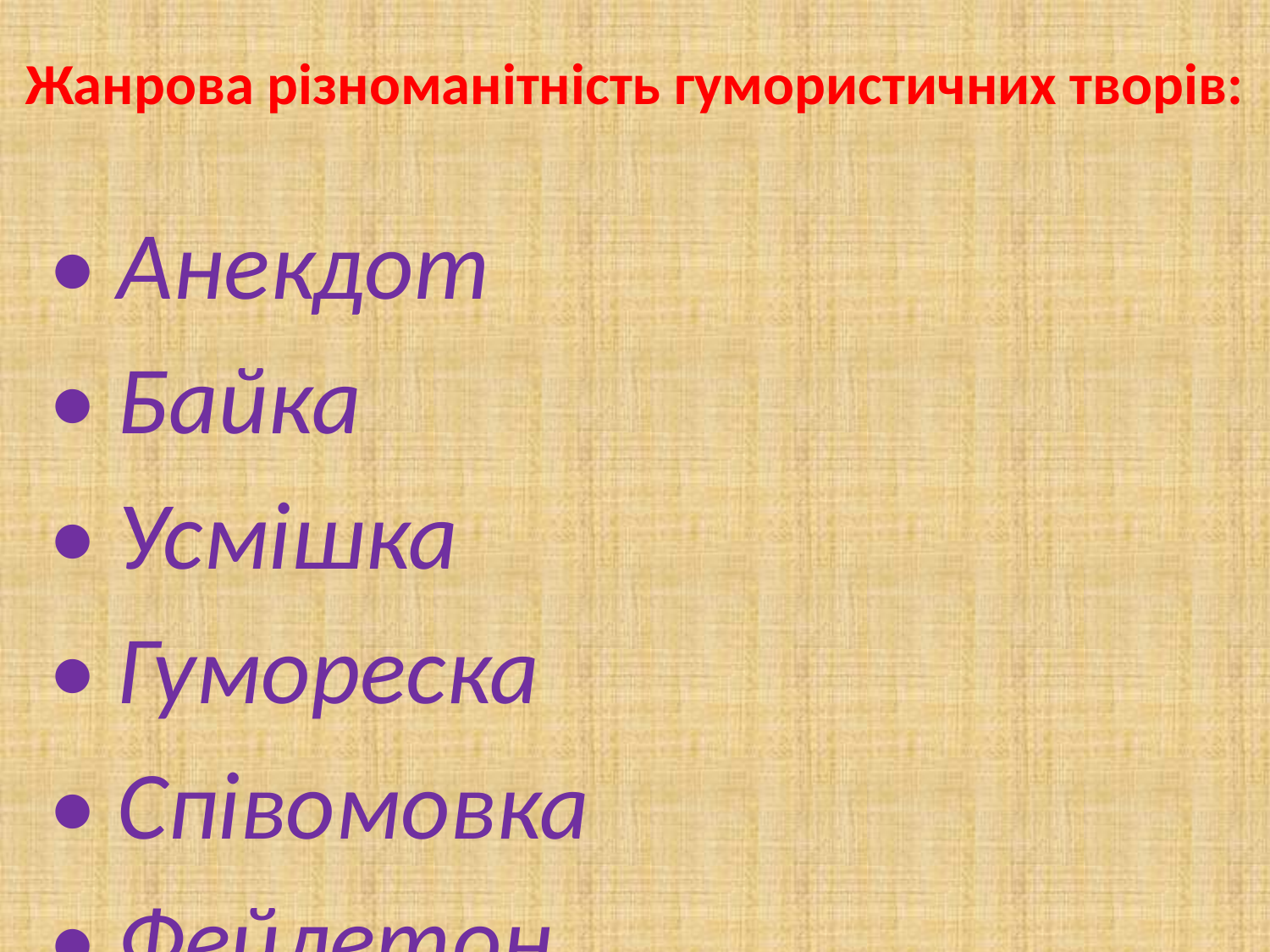

# Жанрова різноманітність гумористичних творів:
• Анекдот
• Байка
• Усмішка
• Гумореска
• Співомовка
• Фейлетон